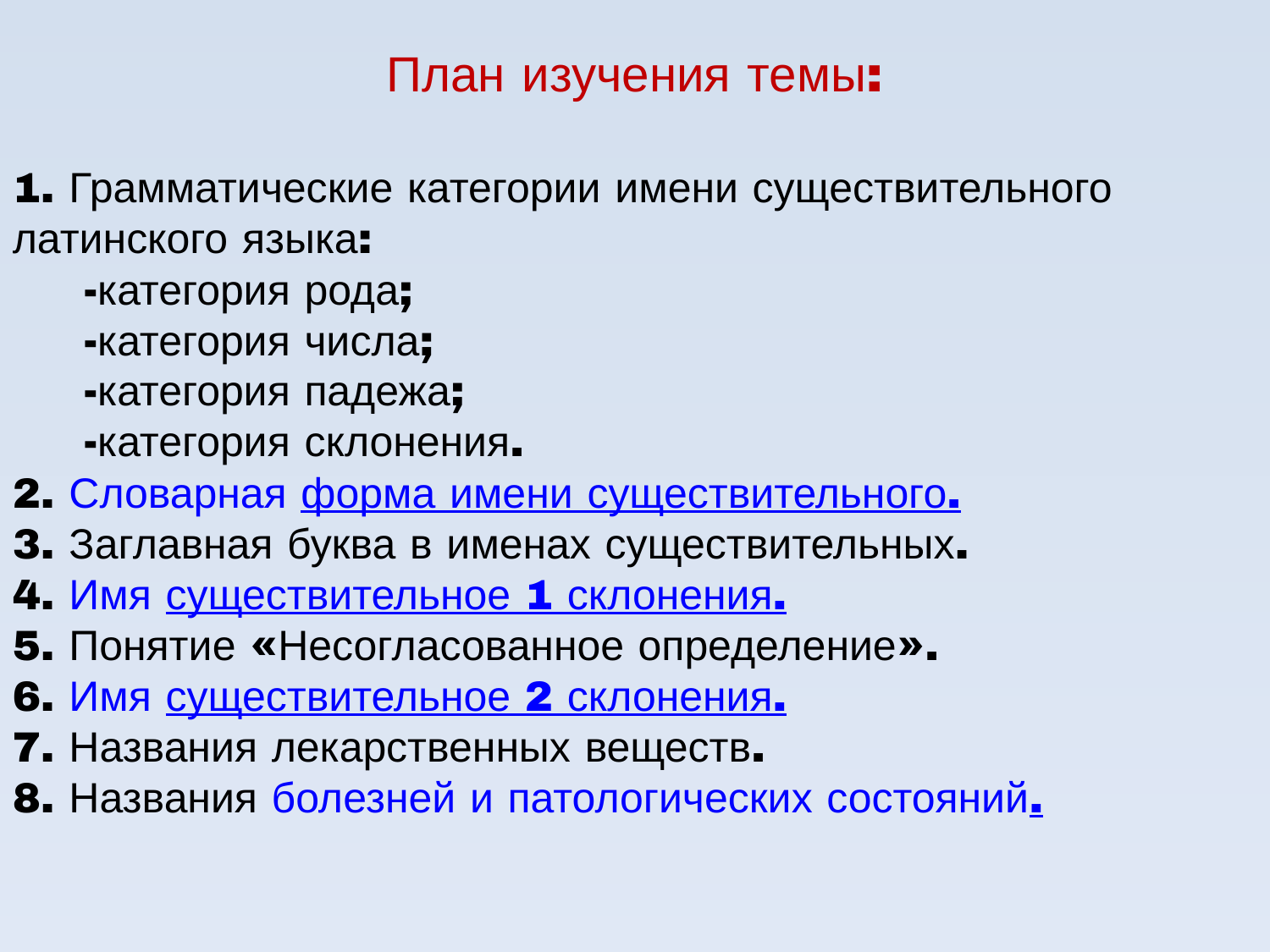

План изучения темы:

1. Грамматические категории имени существительного латинского языка:
     -категория рода;
     -категория числа;
     -категория падежа;
     -категория склонения.
2. Словарная форма имени существительного.
3. Заглавная буква в именах существительных.
4. Имя существительное 1 склонения.
5. Понятие «Несогласованное определение».
6. Имя существительное 2 склонения.
7. Названия лекарственных веществ.
8. Названия болезней и патологических состояний.